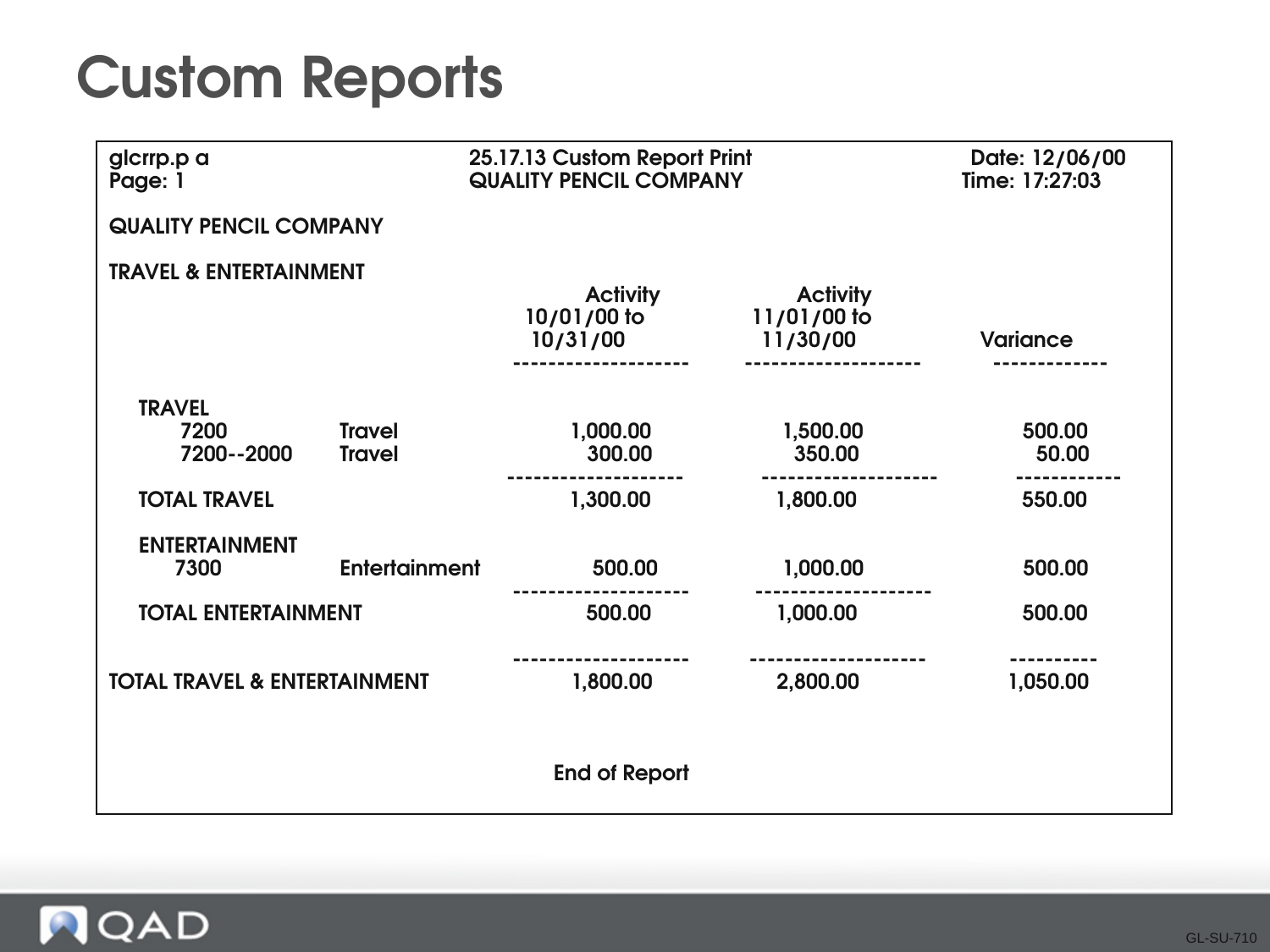

# Custom Reports
glcrrp.p a                                            25.17.13 Custom Report Print                                     Date: 12/06/00
Page: 1                                                QUALITY PENCIL COMPANY                                     Time: 17:27:03

QUALITY PENCIL COMPANY

TRAVEL & ENTERTAINMENT
  			                Activity                       Activity
                                                                      10/01/00 to                  11/01/00 to
                                                                       10/31/00                       11/30/00                     Variance
                                                                    -------------------- 	--------------------            -------------

     TRAVEL
            7200                   Travel                             1,000.00                      1,500.00                           500.00
            7200--2000        Travel                                300.00                        350.00                              50.00
                                                                   --------------------             --------------------             ------------
     TOTAL TRAVEL                                                  1,300.00                     1,800.00                            550.00

     ENTERTAINMENT
           7300                    Entertainment                   500.00                     1,000.00                           500.00
                                                                    --------------------           --------------------
     TOTAL ENTERTAINMENT                                      500.00                     1,000.00                            500.00

                                                                    --------------------          --------------------              ----------
TOTAL TRAVEL & ENTERTAINMENT                        1,800.00                     2,800.00                         1,050.00

                                                                           End of Report

GL-SU-710